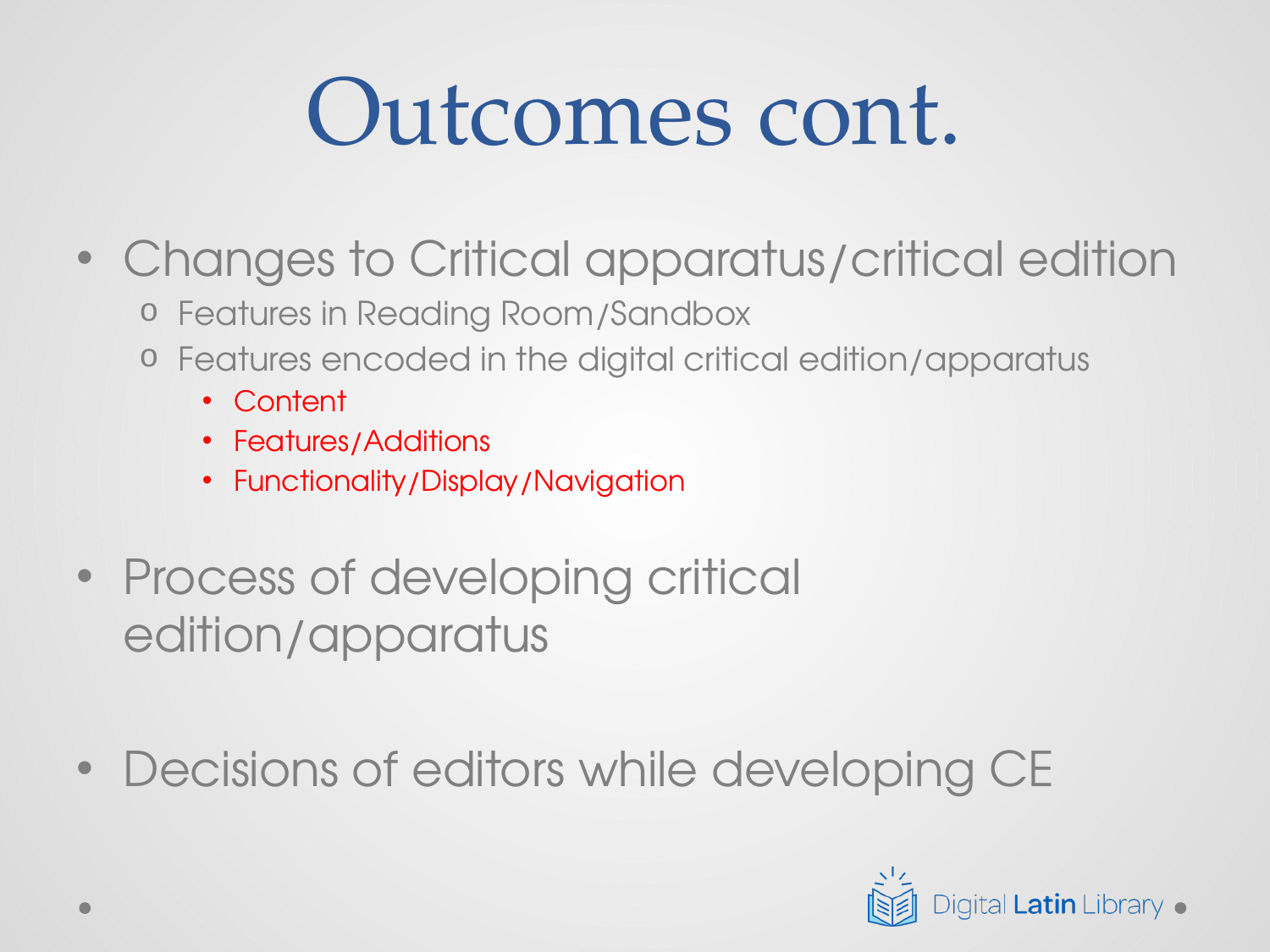

# Outcomes cont.
Changes to Critical apparatus/critical edition
Features in Reading Room/Sandbox
Features encoded in the digital critical edition/apparatus
Content
Features/Additions
Functionality/Display/Navigation

Process of developing critical edition/apparatus

Decisions of editors while developing CE